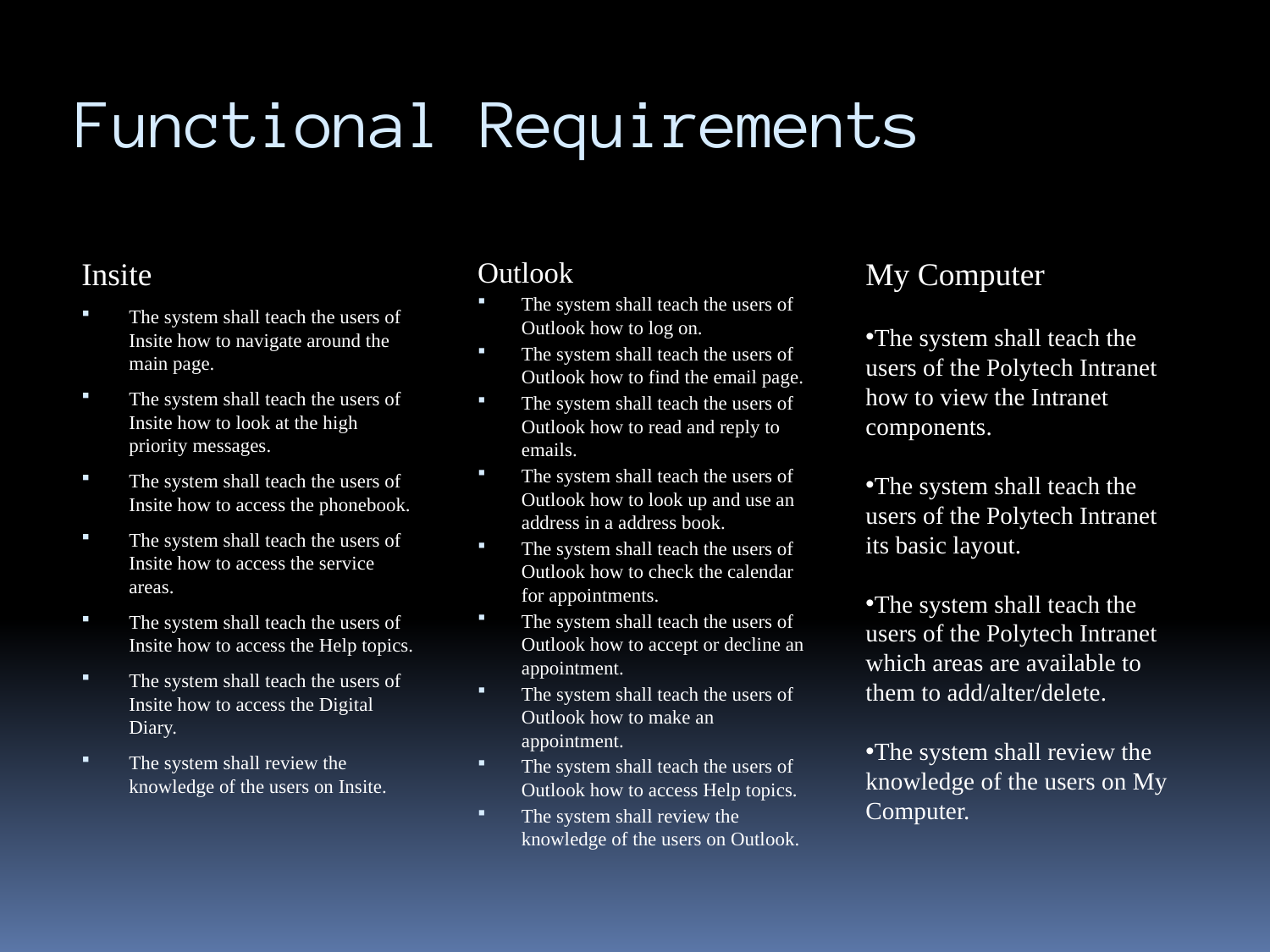

# Functional Requirements
Insite
The system shall teach the users of Insite how to navigate around the main page.
The system shall teach the users of Insite how to look at the high priority messages.
The system shall teach the users of Insite how to access the phonebook.
The system shall teach the users of Insite how to access the service areas.
The system shall teach the users of Insite how to access the Help topics.
The system shall teach the users of Insite how to access the Digital Diary.
The system shall review the knowledge of the users on Insite.

Outlook
The system shall teach the users of Outlook how to log on.
The system shall teach the users of Outlook how to find the email page.
The system shall teach the users of Outlook how to read and reply to emails.
The system shall teach the users of Outlook how to look up and use an address in a address book.
The system shall teach the users of Outlook how to check the calendar for appointments.
The system shall teach the users of Outlook how to accept or decline an appointment.
The system shall teach the users of Outlook how to make an appointment.
The system shall teach the users of Outlook how to access Help topics.
The system shall review the knowledge of the users on Outlook.

My Computer

The system shall teach the users of the Polytech Intranet how to view the Intranet components.

The system shall teach the users of the Polytech Intranet its basic layout.

The system shall teach the users of the Polytech Intranet which areas are available to them to add/alter/delete.

The system shall review the knowledge of the users on My Computer.